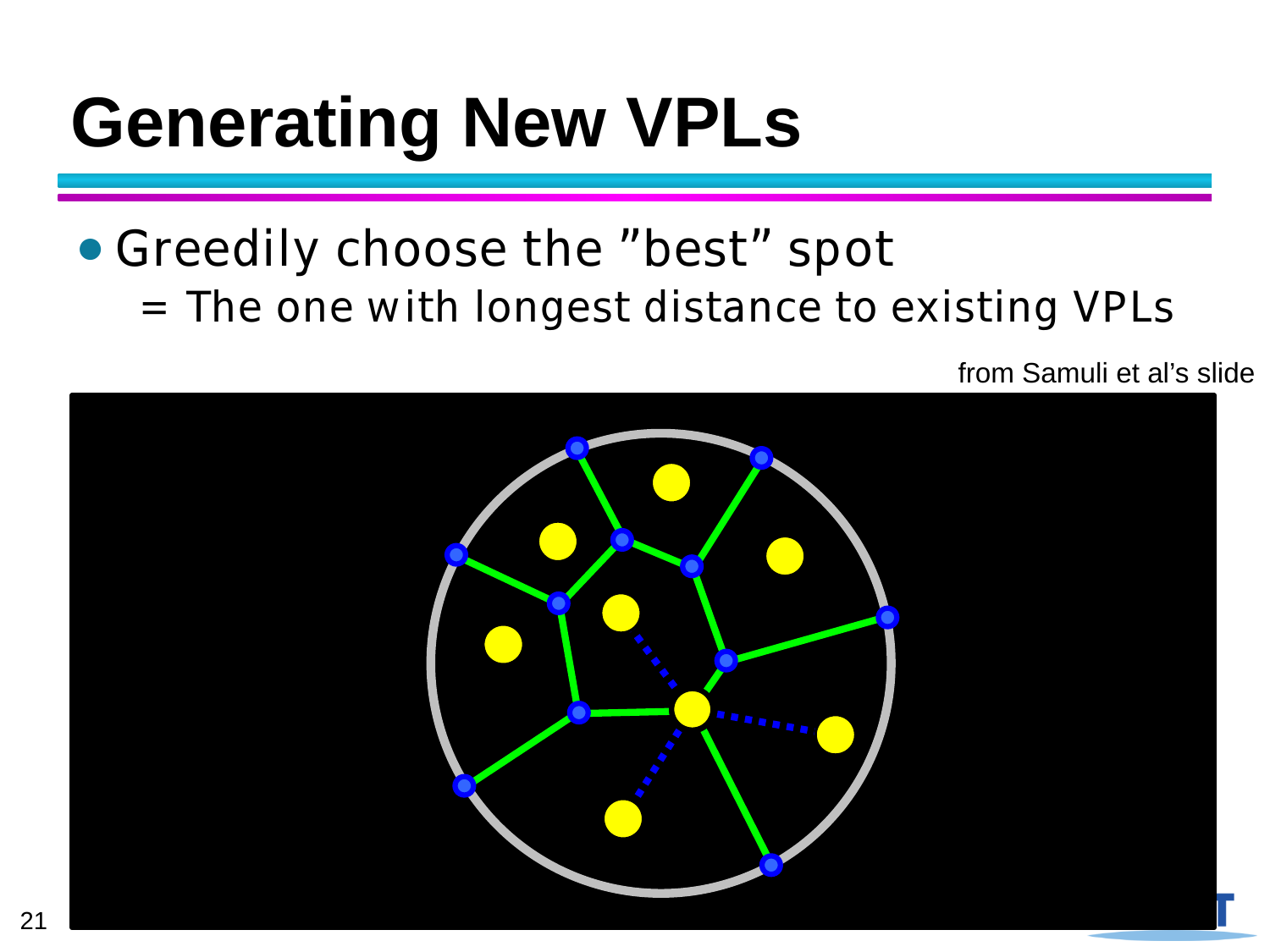

# Generating New VPLs
Greedily choose the ”best” spot
= The one with longest distance to existing VPLs
from Samuli et al’s slide